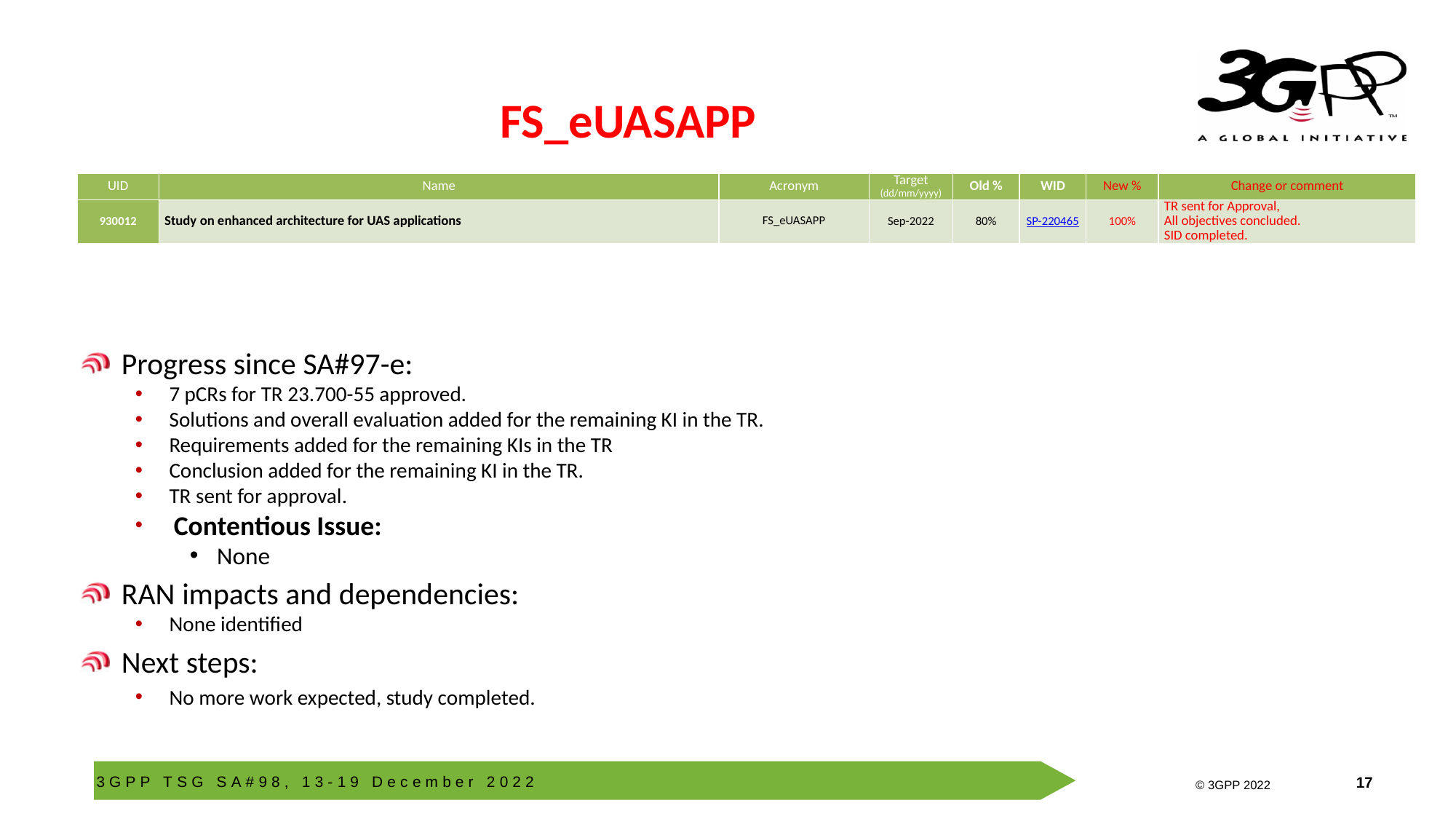

# FS_eUASAPP
| UID | Name | Acronym | Target (dd/mm/yyyy) | Old % | WID | New % | Change or comment |
| --- | --- | --- | --- | --- | --- | --- | --- |
| 930012 | Study on enhanced architecture for UAS applications | FS\_eUASAPP | Sep-2022 | 80% | SP-220465 | 100% | TR sent for Approval, All objectives concluded. SID completed. |
Progress since SA#97-e:
7 pCRs for TR 23.700-55 approved.
Solutions and overall evaluation added for the remaining KI in the TR.
Requirements added for the remaining KIs in the TR
Conclusion added for the remaining KI in the TR.
TR sent for approval.
 Contentious Issue:
None
RAN impacts and dependencies:
None identified
Next steps:
No more work expected, study completed.